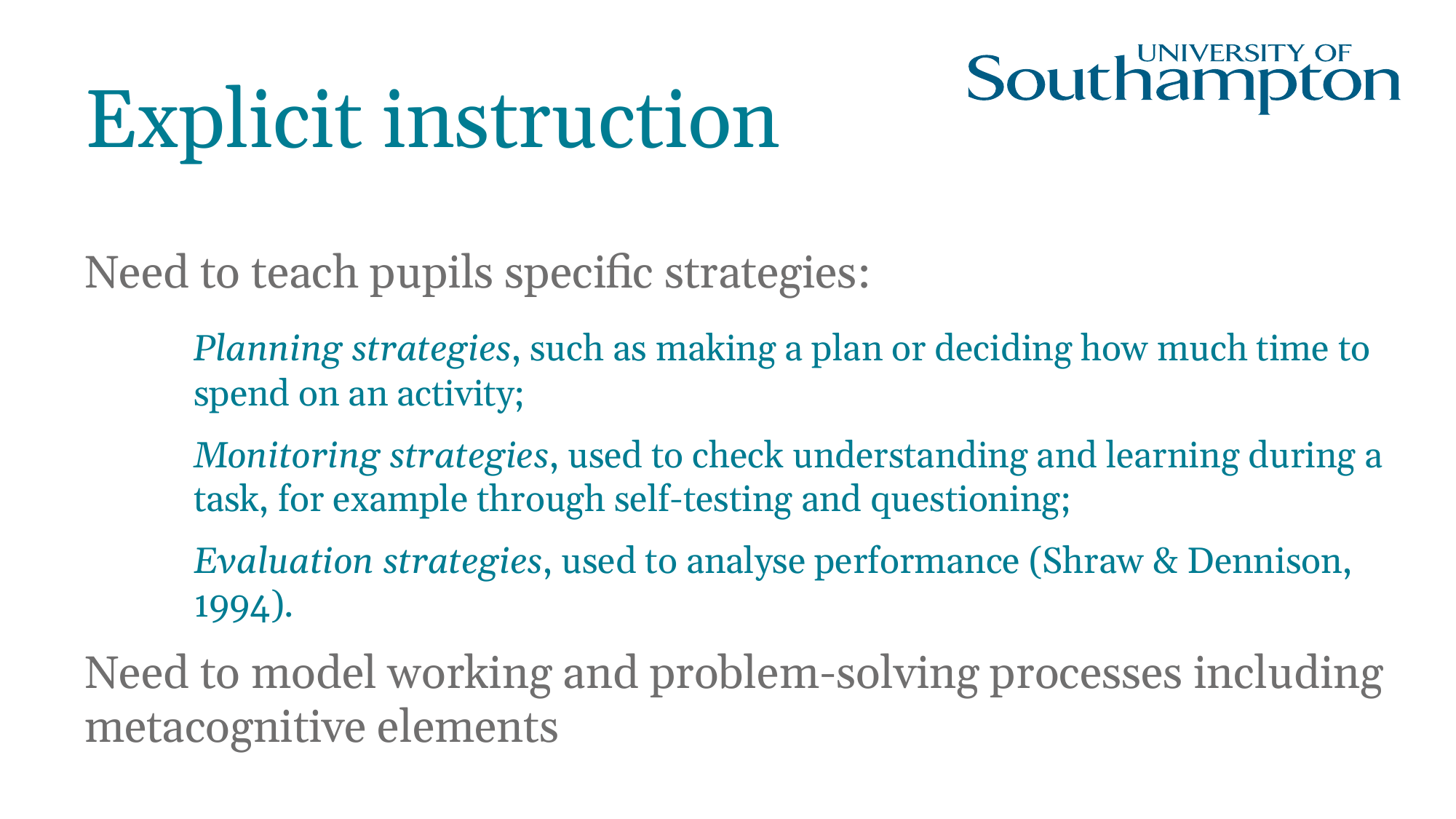

# Explicit instruction
Need to teach pupils specific strategies:
	Planning strategies, such as making a plan or deciding how much time to 	spend on an activity;
	Monitoring strategies, used to check understanding and learning during a 	task, for example through self-testing and questioning;
	Evaluation strategies, used to analyse performance (Shraw & Dennison, 	1994).
Need to model working and problem-solving processes including metacognitive elements